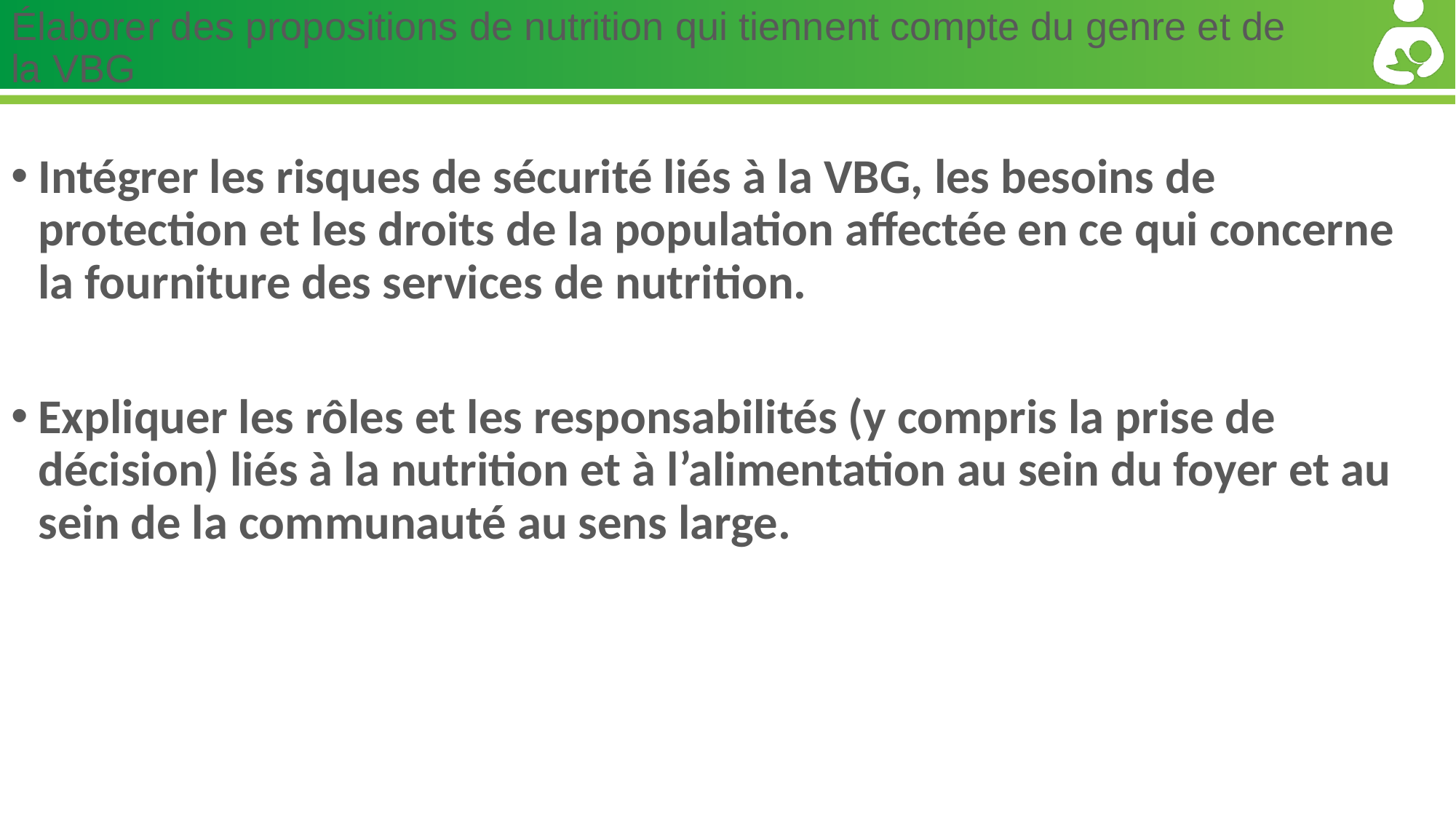

# Élaborer des propositions de nutrition qui tiennent compte du genre et de la VBG
Intégrer les risques de sécurité liés à la VBG, les besoins de protection et les droits de la population affectée en ce qui concerne la fourniture des services de nutrition.

Expliquer les rôles et les responsabilités (y compris la prise de décision) liés à la nutrition et à l’alimentation au sein du foyer et au sein de la communauté au sens large.